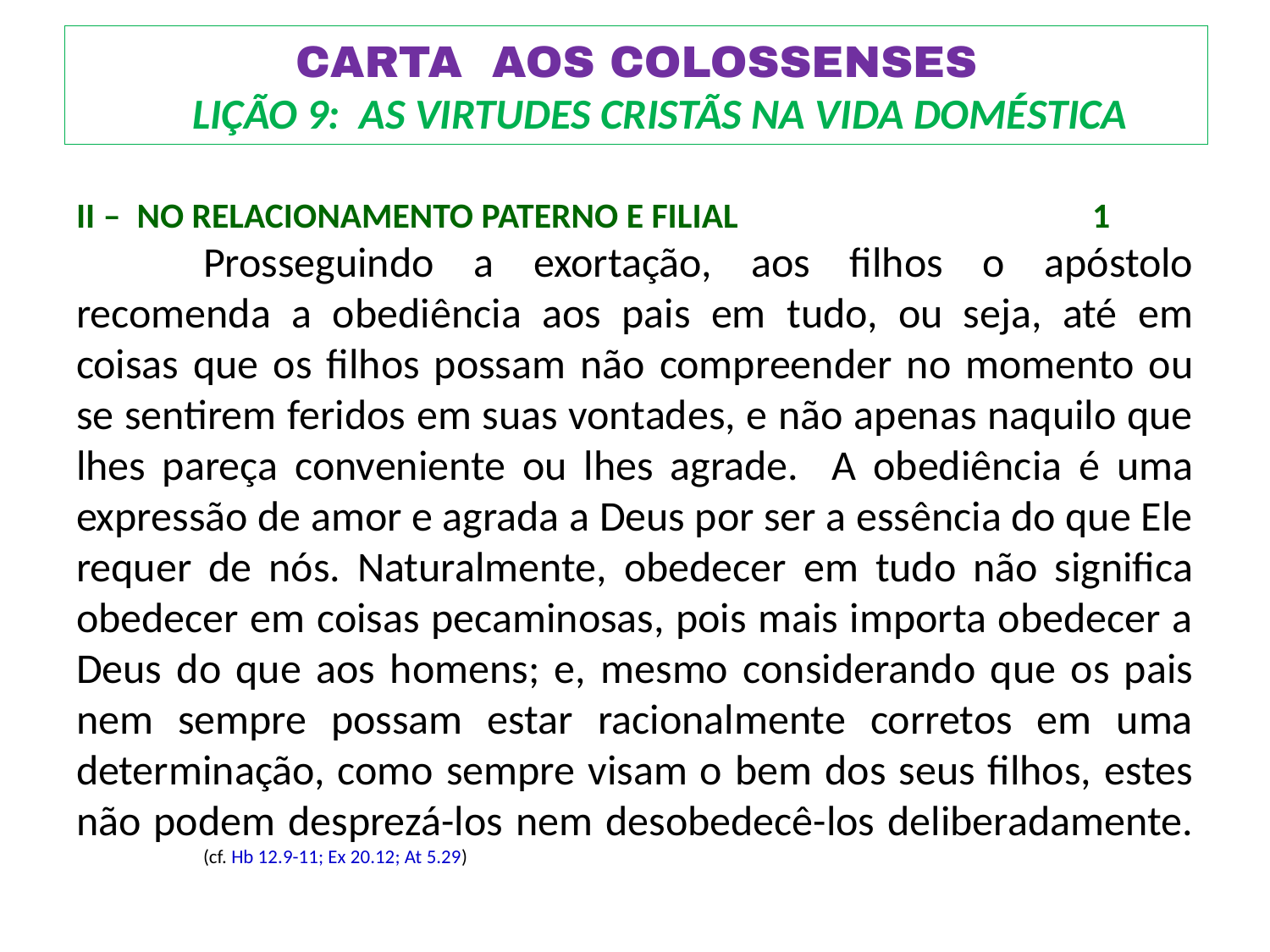

# CARTA  AOS COLOSSENSES LIÇÃO 9:  AS VIRTUDES CRISTÃS NA VIDA DOMÉSTICA
II –  NO RELACIONAMENTO PATERNO E FILIAL			1
	Prosseguindo a exortação, aos filhos o apóstolo recomenda a obediência aos pais em tudo, ou seja, até em coisas que os filhos possam não compreender no momento ou se sentirem feridos em suas vontades, e não apenas naquilo que lhes pareça conveniente ou lhes agrade.  A obediência é uma expressão de amor e agrada a Deus por ser a essência do que Ele requer de nós. Naturalmente, obedecer em tudo não significa obedecer em coisas pecaminosas, pois mais importa obedecer a Deus do que aos homens; e, mesmo considerando que os pais nem sempre possam estar racionalmente corretos em uma determinação, como sempre visam o bem dos seus filhos, estes não podem desprezá-los nem desobedecê-los deliberadamente.	(cf. Hb 12.9-11; Ex 20.12; At 5.29)